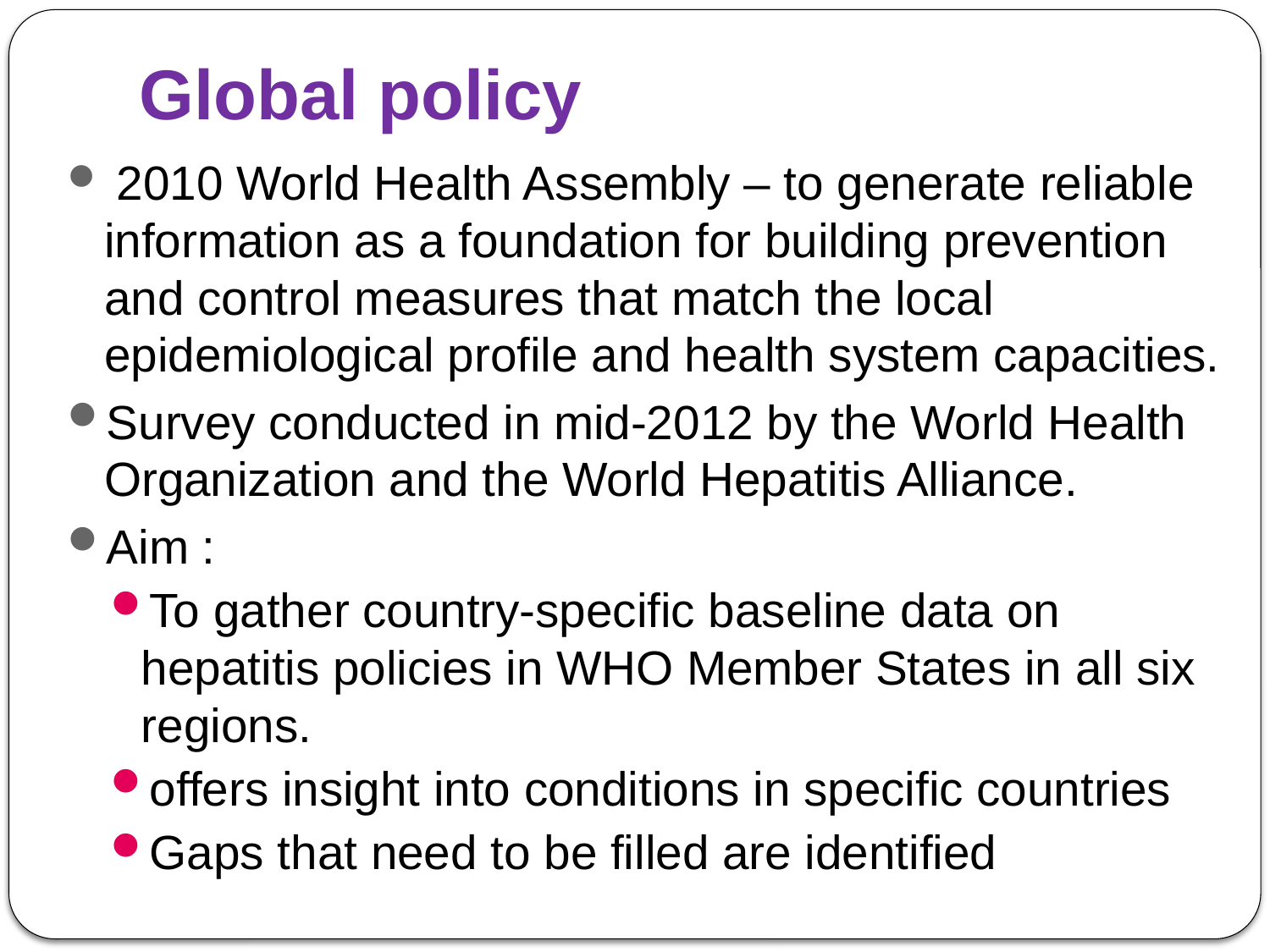

# Global policy
 2010 World Health Assembly – to generate reliable information as a foundation for building prevention and control measures that match the local epidemiological profile and health system capacities.
Survey conducted in mid-2012 by the World Health Organization and the World Hepatitis Alliance.
Aim :
To gather country-specific baseline data on hepatitis policies in WHO Member States in all six regions.
offers insight into conditions in specific countries
Gaps that need to be filled are identified